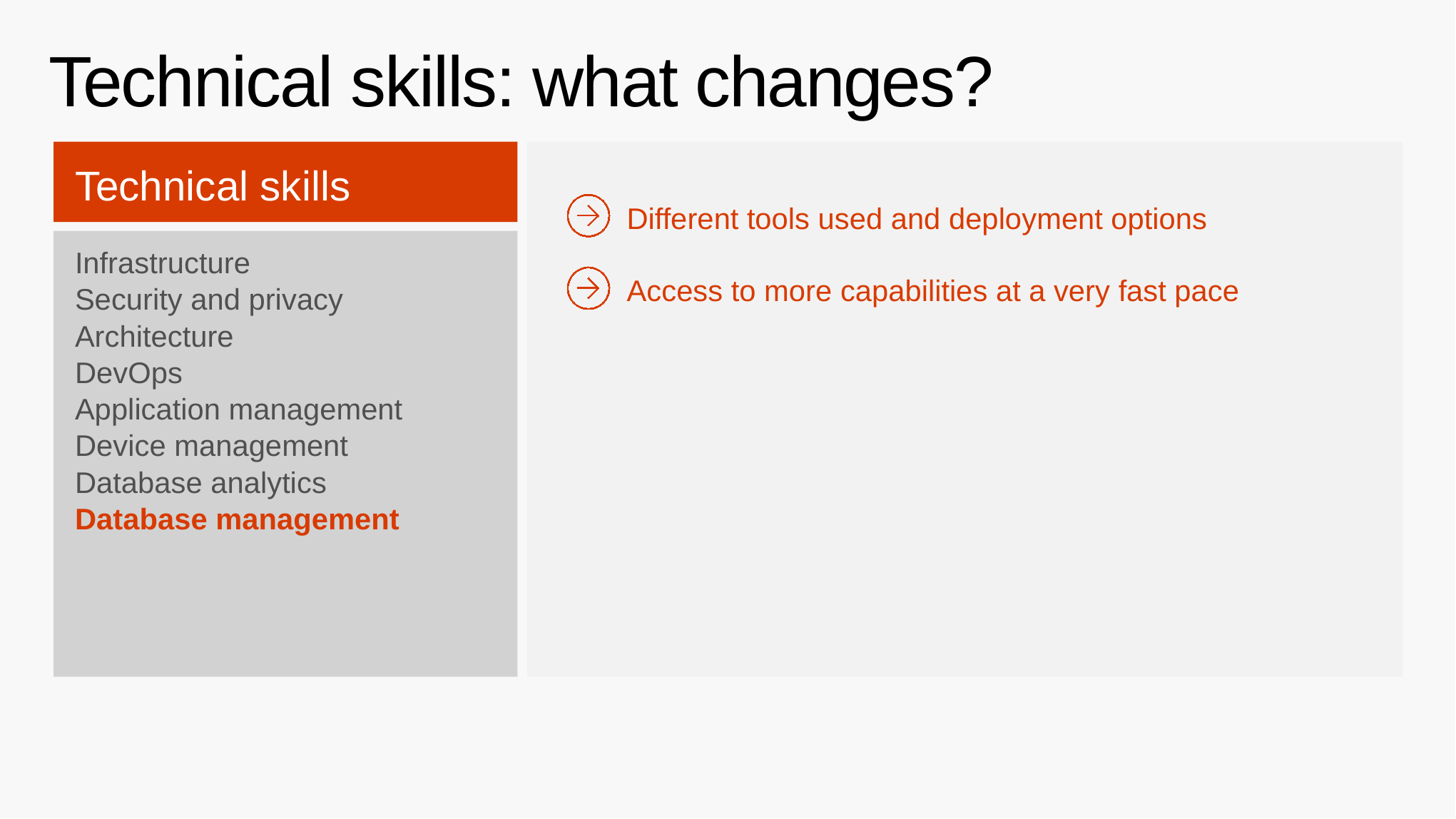

# Technical skills: what changes?
Technical skills
Infrastructure
Security and privacy
Architecture
DevOps
Application management
Device management
Database analytics
Database management

Different tools used and deployment options

Access to more capabilities at a very fast pace